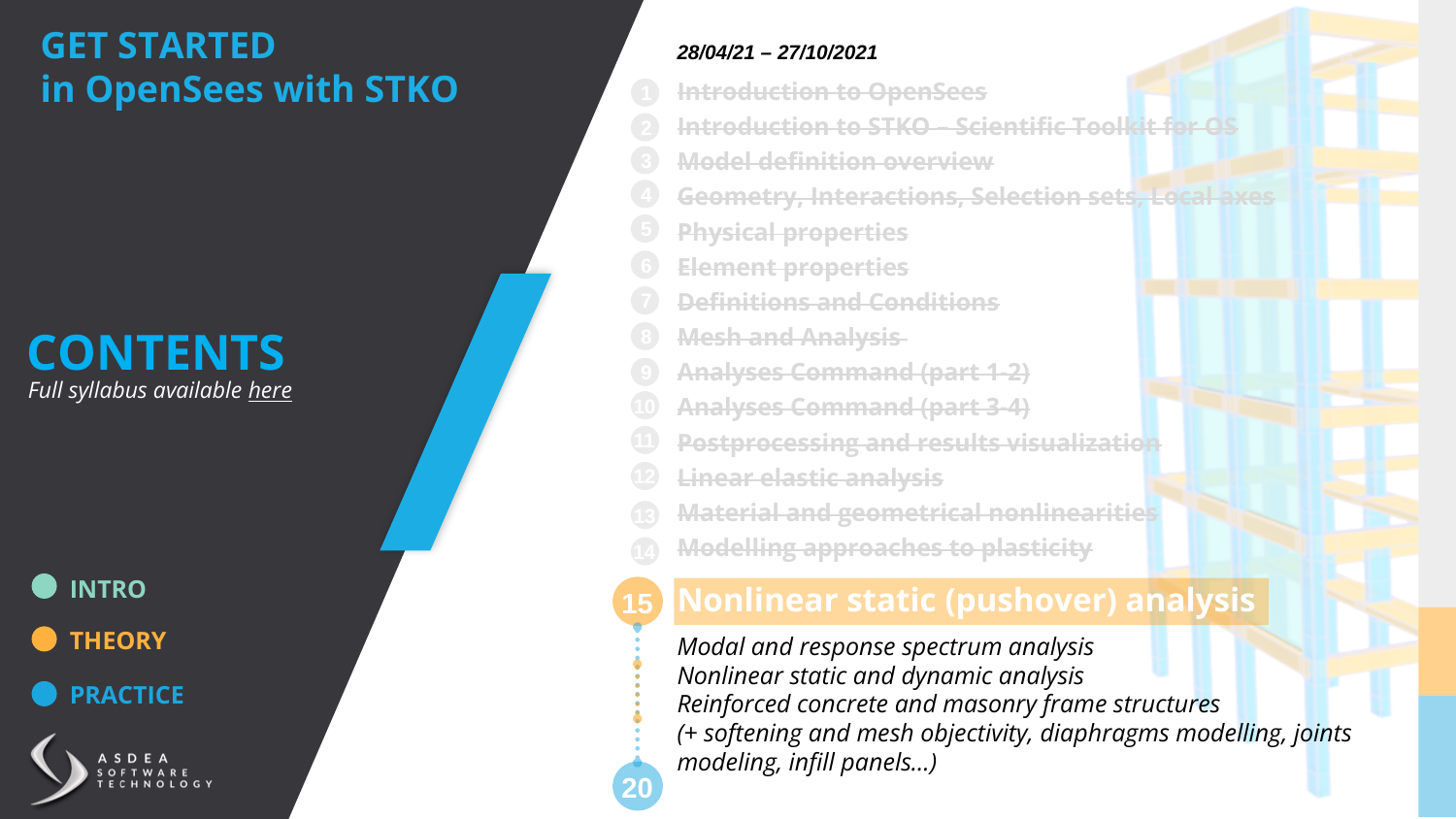

GET STARTED
in OpenSees with STKO
28/04/21 – 27/10/2021
Introduction to OpenSees
Introduction to STKO – Scientific Toolkit for OS
Model definition overview
Geometry, Interactions, Selection sets, Local axes
Physical properties
Element properties
Definitions and Conditions
Mesh and Analysis
Analyses Command (part 1-2)
Analyses Command (part 3-4)
Postprocessing and results visualization
Linear elastic analysis
Material and geometrical nonlinearities
Modelling approaches to plasticity
Nonlinear static (pushover) analysis
Modal and response spectrum analysis
Nonlinear static and dynamic analysis
Reinforced concrete and masonry frame structures
(+ softening and mesh objectivity, diaphragms modelling, joints modeling, infill panels…)

1
2
3
4
5
6
7
8
9
10

11

12

13

CONTENTS
Full syllabus available here
14

INTRO

15

THEORY

PRACTICE

20